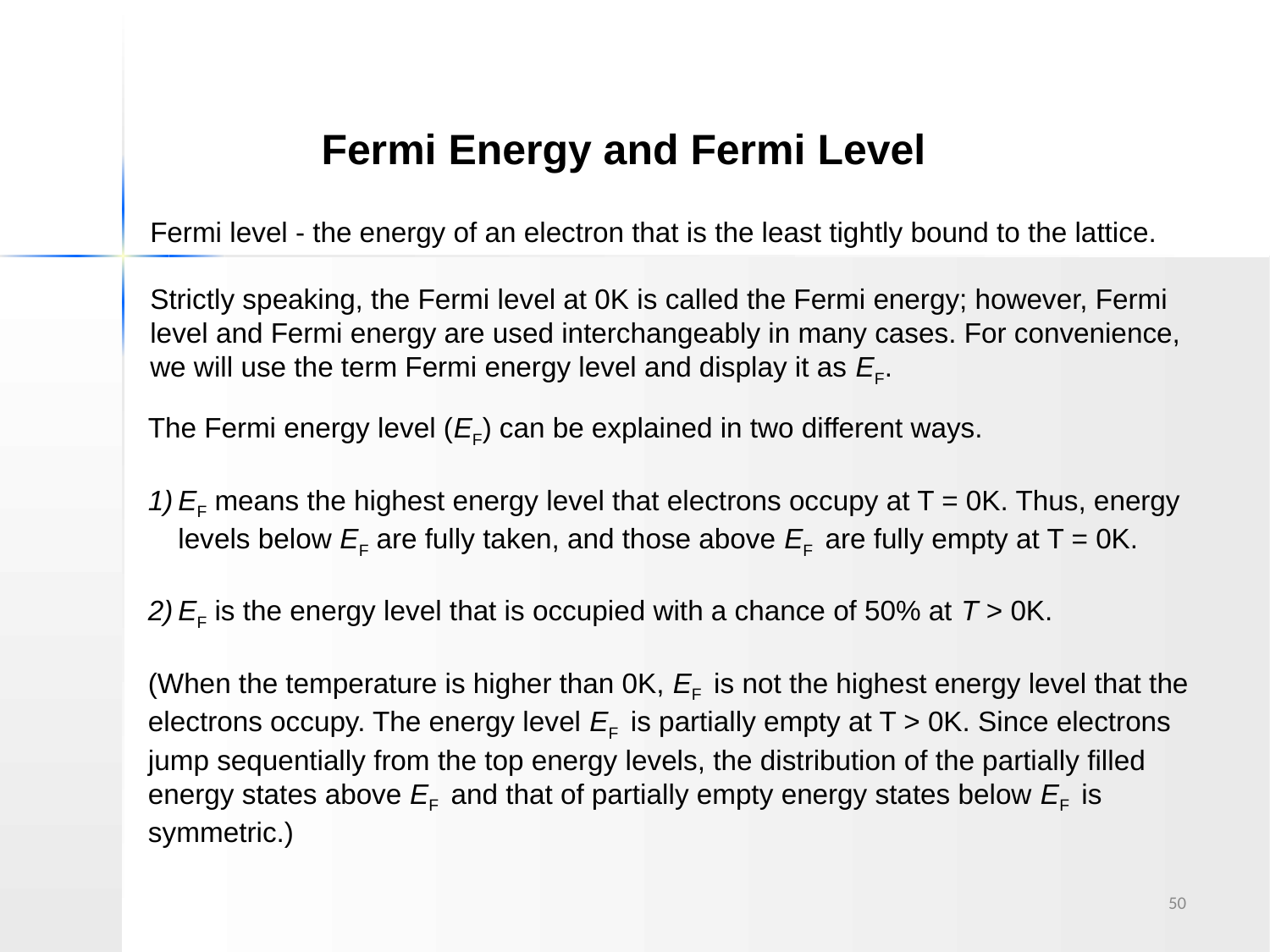

Fermi Energy and Fermi Level
Fermi level - the energy of an electron that is the least tightly bound to the lattice.

Strictly speaking, the Fermi level at 0K is called the Fermi energy; however, Fermi level and Fermi energy are used interchangeably in many cases. For convenience, we will use the term Fermi energy level and display it as EF.
The Fermi energy level (EF) can be explained in two different ways.

EF means the highest energy level that electrons occupy at T = 0K. Thus, energy levels below EF are fully taken, and those above EF  are fully empty at T = 0K.

EF is the energy level that is occupied with a chance of 50% at T > 0K.

(When the temperature is higher than 0K, EF  is not the highest energy level that the electrons occupy. The energy level EF  is partially empty at T > 0K. Since electrons jump sequentially from the top energy levels, the distribution of the partially filled energy states above EF  and that of partially empty energy states below EF  is symmetric.)